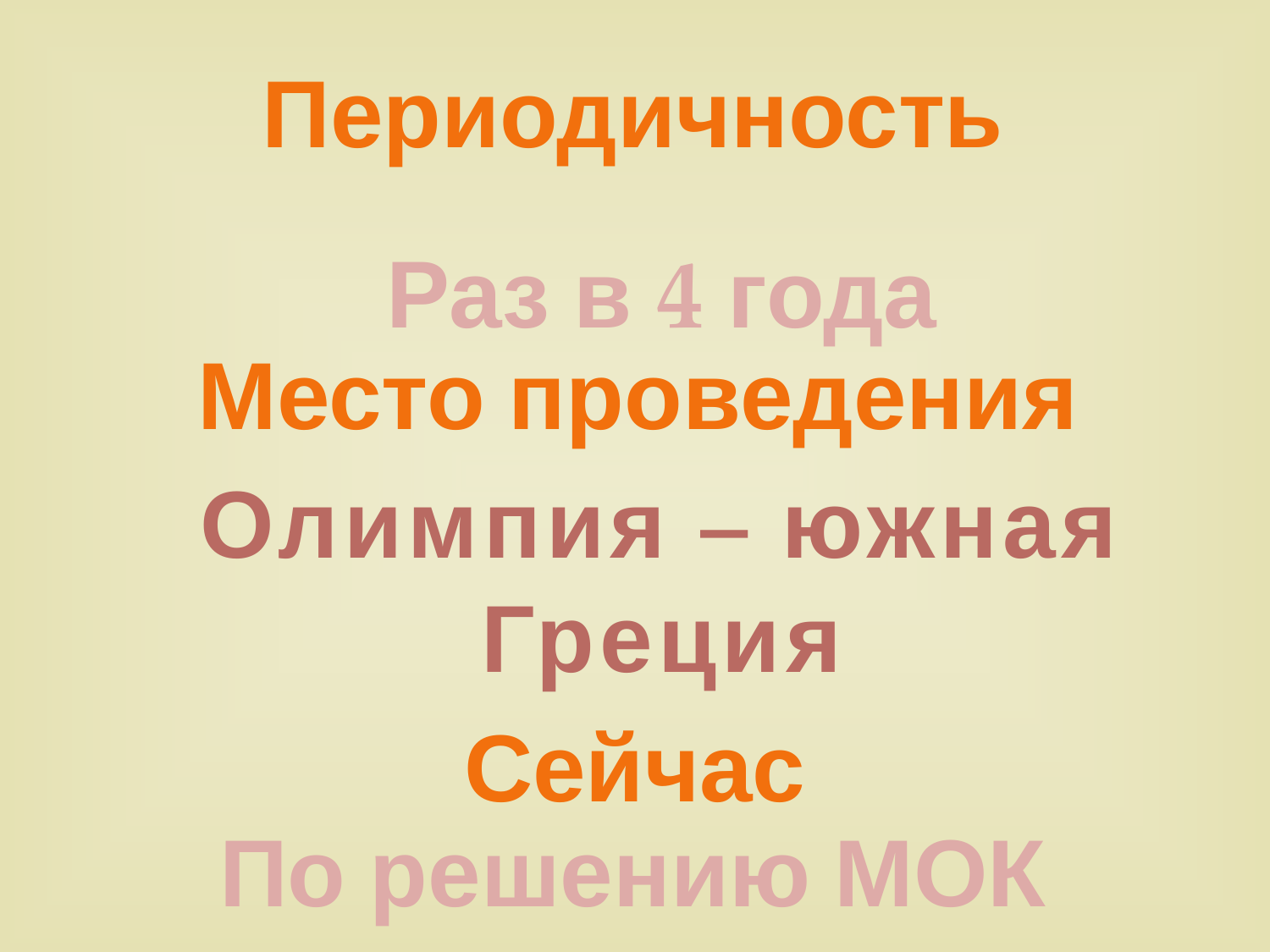

Периодичность
Раз в 4 года
Место проведения
Олимпия – южная Греция
Сейчас
По решению МОК